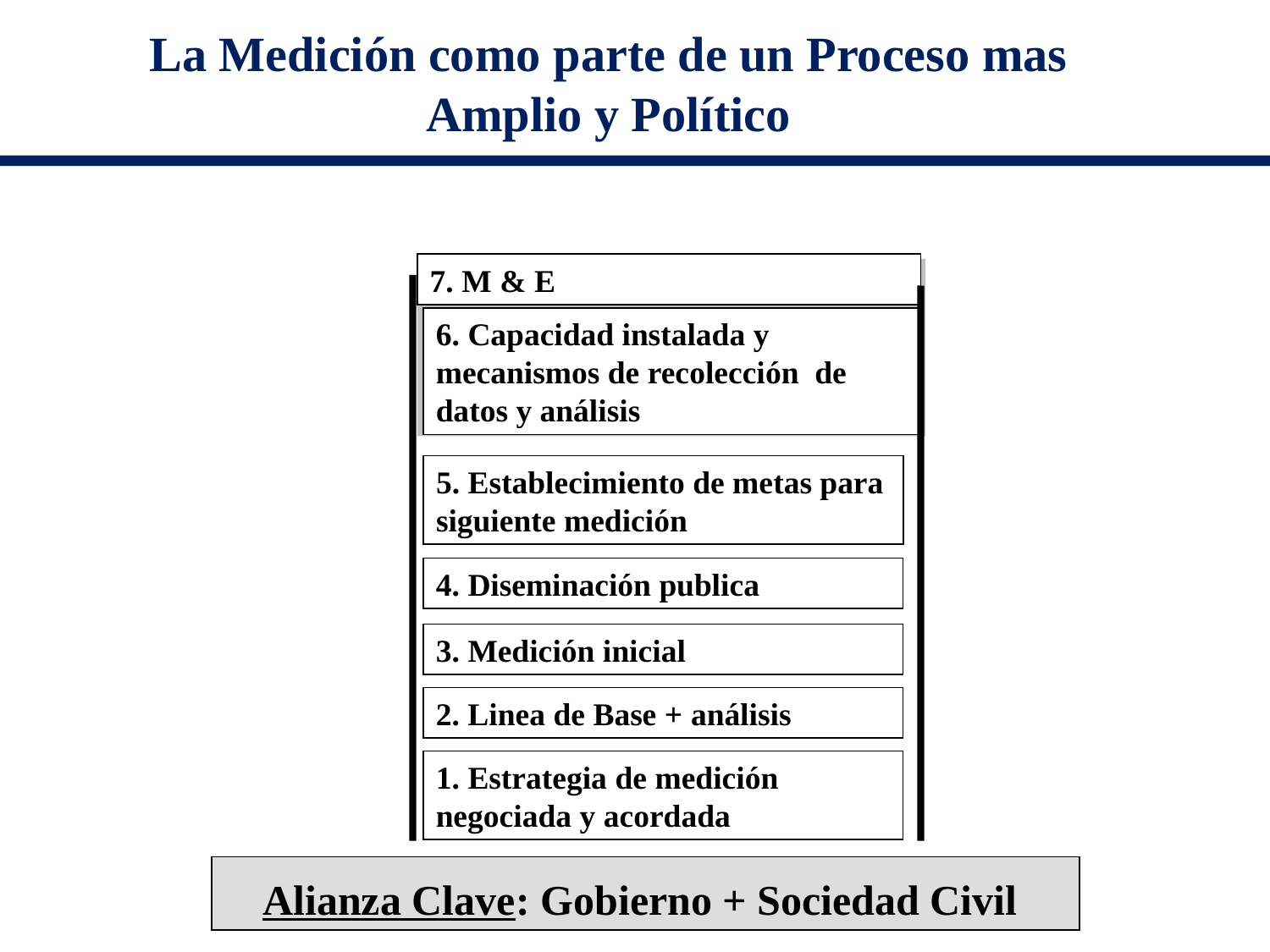

La Medición como parte de un Proceso mas Amplio y Político

7. M & E

6. Capacidad instalada y mecanismos de recolección  de datos y análisis
5. Establecimiento de metas para siguiente medición
4. Diseminación publica
3. Medición inicial
2. Linea de Base + análisis
1. Estrategia de medición negociada y acordada
Alianza Clave: Gobierno + Sociedad Civil